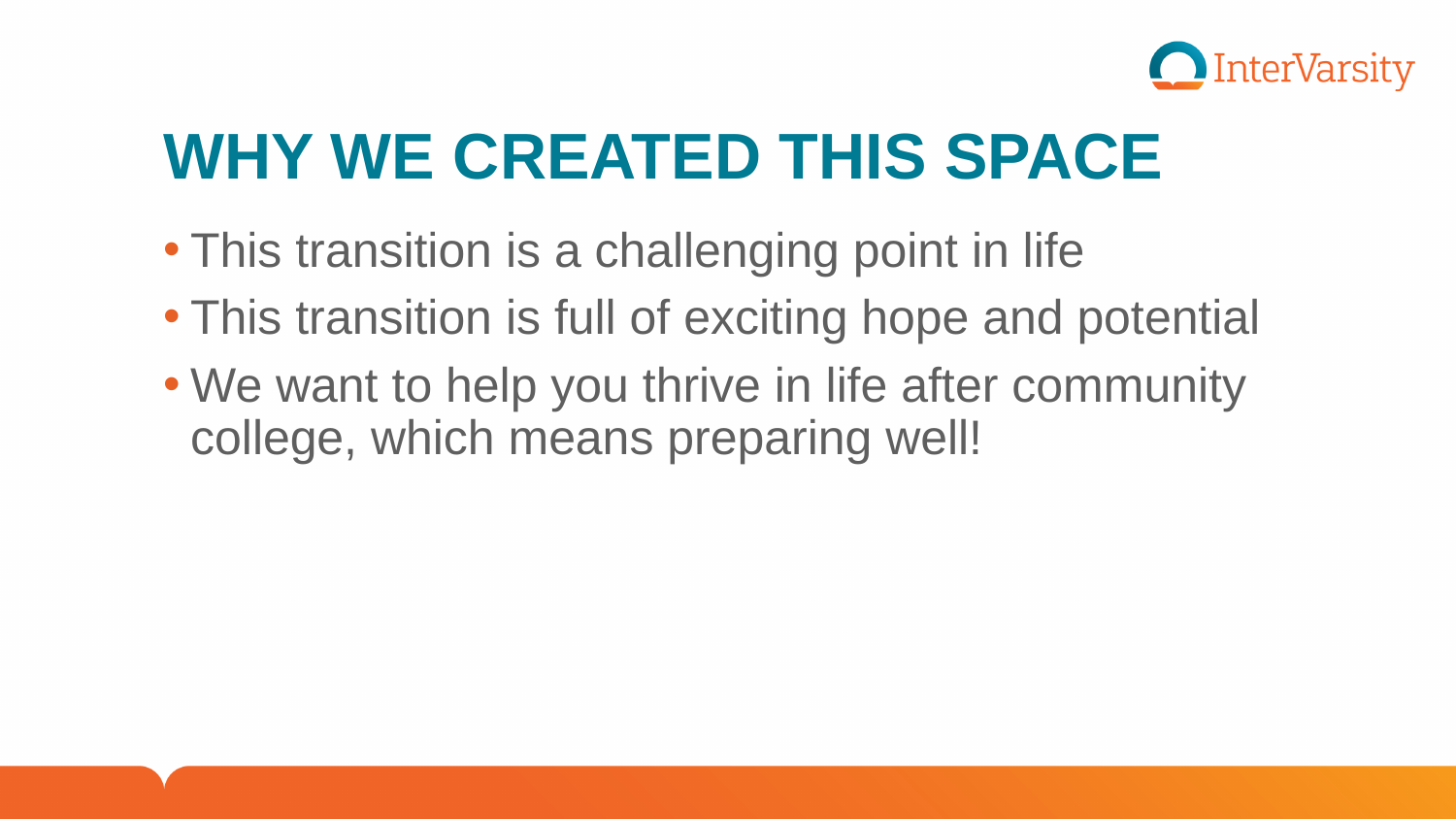

# WHY WE CREATED THIS SPACE
This transition is a challenging point in life
This transition is full of exciting hope and potential
We want to help you thrive in life after community college, which means preparing well!